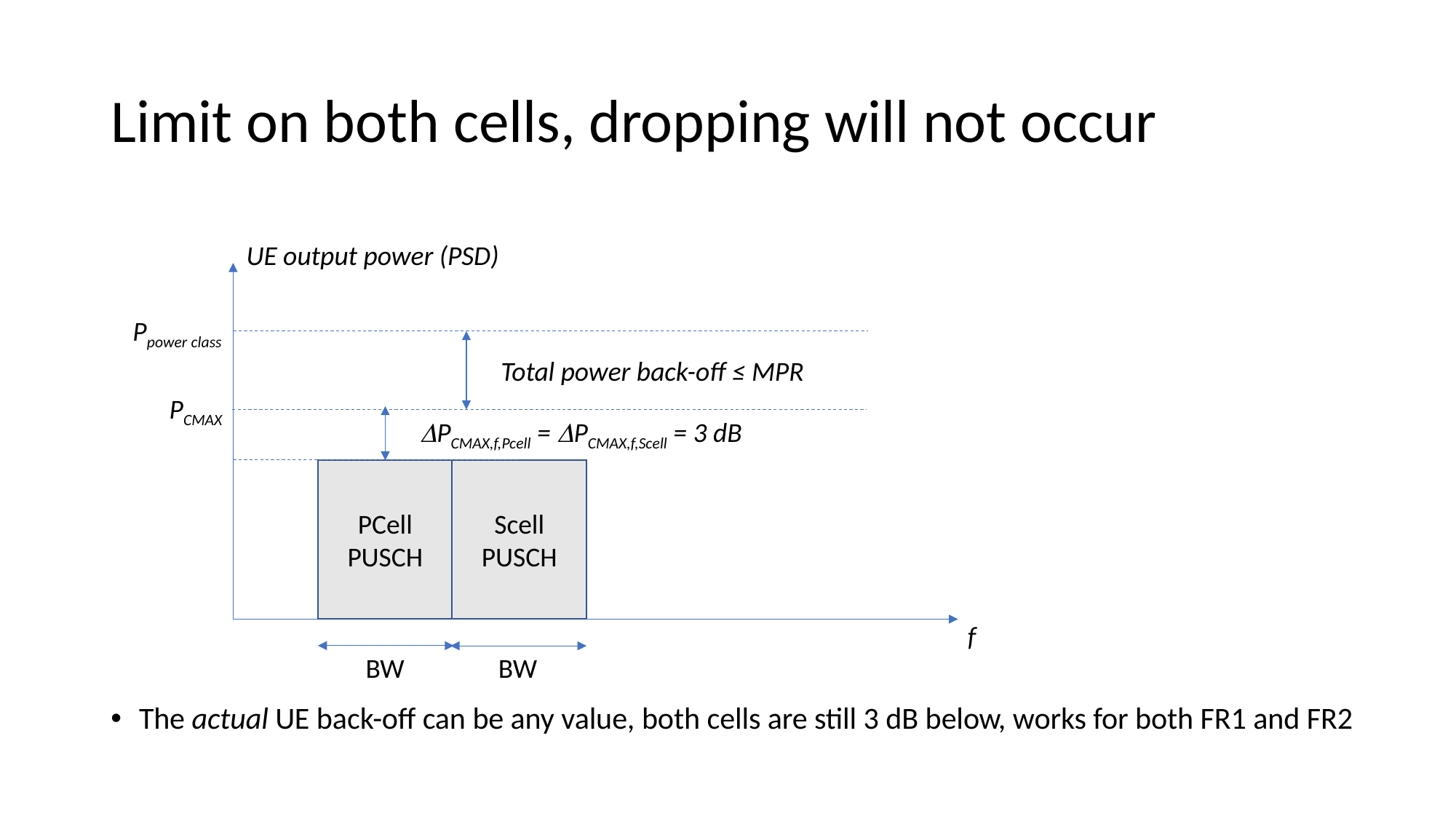

# Limit on both cells, dropping will not occur
UE output power (PSD)
Ppower class
Total power back-off ≤ MPR
PCMAX
ΔPCMAX,f,Pcell = ΔPCMAX,f,Scell = 3 dB
PCell
PUSCH
Scell
PUSCH
f
BW
BW
The actual UE back-off can be any value, both cells are still 3 dB below, works for both FR1 and FR2